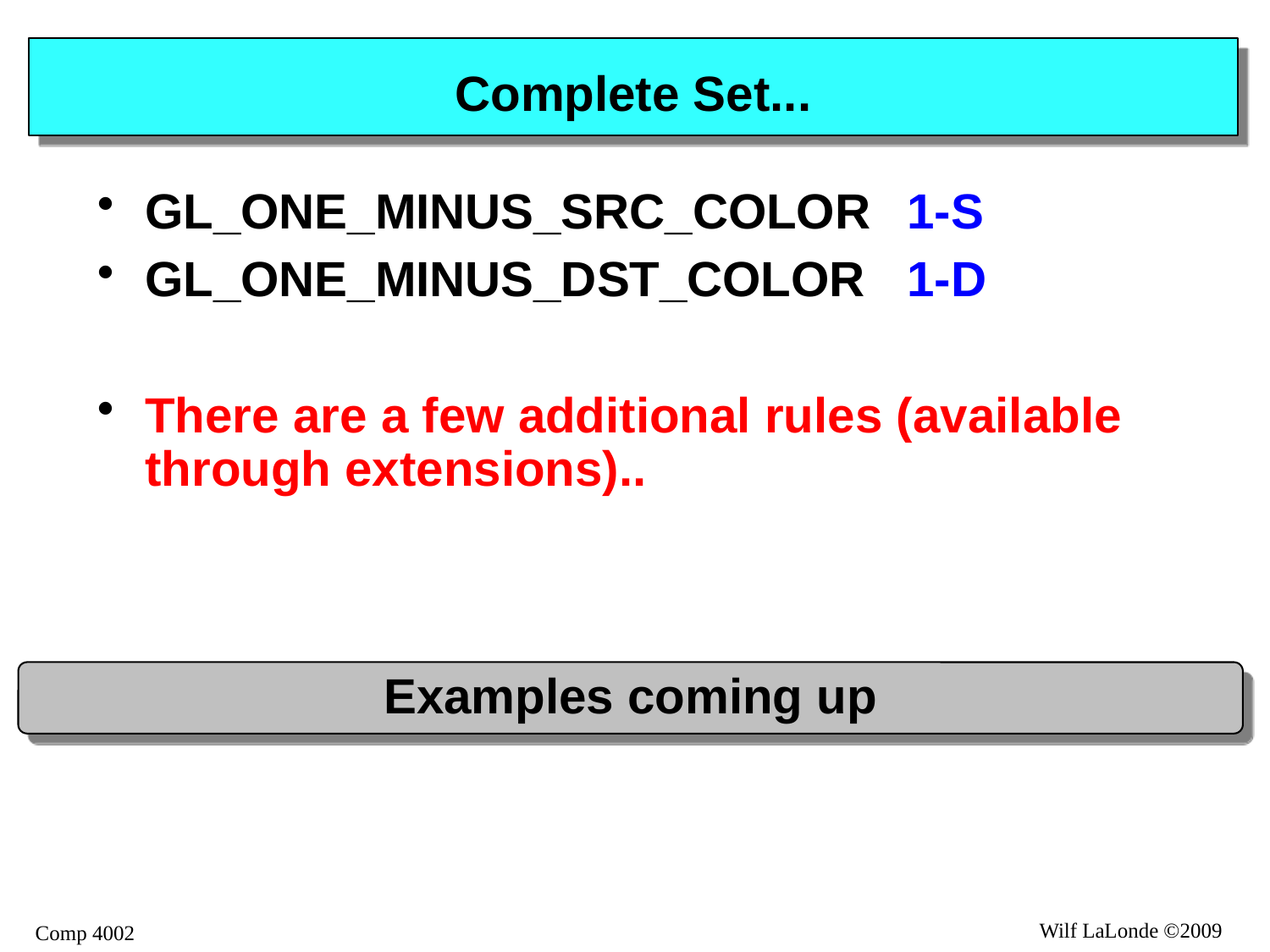

# Complete Set...
GL_ONE_MINUS_SRC_COLOR	1-S
GL_ONE_MINUS_DST_COLOR	1-D

There are a few additional rules (available through extensions)..
Examples coming up